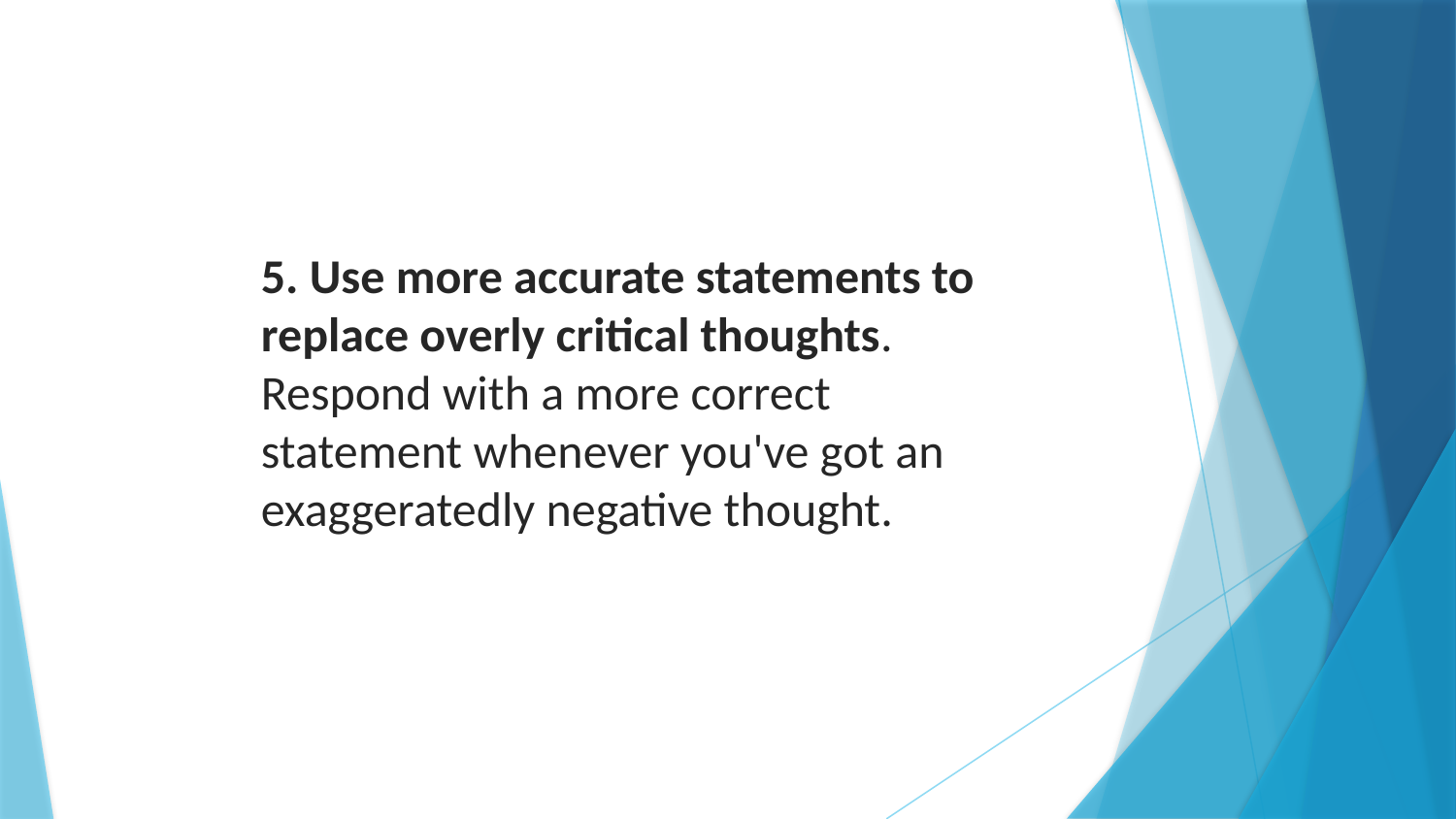

5. Use more accurate statements to replace overly critical thoughts. Respond with a more correct statement whenever you've got an exaggeratedly negative thought.